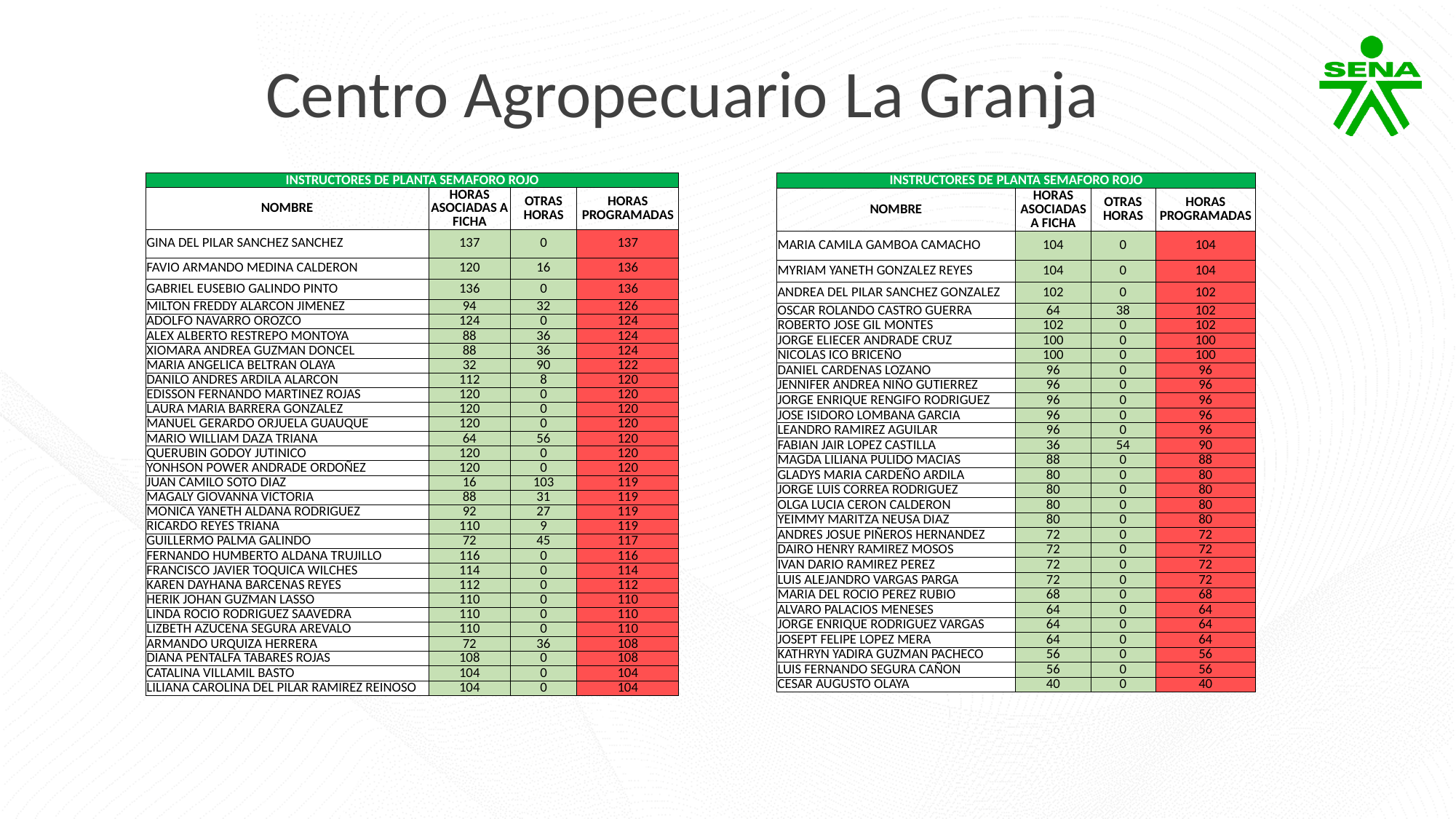

Centro Agropecuario La Granja
| INSTRUCTORES DE PLANTA SEMAFORO ROJO |  |  |  |
| --- | --- | --- | --- |
| NOMBRE | HORAS ASOCIADAS A FICHA | OTRAS HORAS | HORAS PROGRAMADAS |
| GINA DEL PILAR SANCHEZ SANCHEZ | 137 | 0 | 137 |
| FAVIO ARMANDO MEDINA CALDERON | 120 | 16 | 136 |
| GABRIEL EUSEBIO GALINDO PINTO | 136 | 0 | 136 |
| MILTON FREDDY ALARCON JIMENEZ | 94 | 32 | 126 |
| ADOLFO NAVARRO OROZCO | 124 | 0 | 124 |
| ALEX ALBERTO RESTREPO MONTOYA | 88 | 36 | 124 |
| XIOMARA ANDREA GUZMAN DONCEL | 88 | 36 | 124 |
| MARIA ANGELICA BELTRAN OLAYA | 32 | 90 | 122 |
| DANILO ANDRES ARDILA ALARCON | 112 | 8 | 120 |
| EDISSON FERNANDO MARTINEZ ROJAS | 120 | 0 | 120 |
| LAURA MARIA BARRERA GONZALEZ | 120 | 0 | 120 |
| MANUEL GERARDO ORJUELA GUAUQUE | 120 | 0 | 120 |
| MARIO WILLIAM DAZA TRIANA | 64 | 56 | 120 |
| QUERUBIN GODOY JUTINICO | 120 | 0 | 120 |
| YONHSON POWER ANDRADE ORDOÑEZ | 120 | 0 | 120 |
| JUAN CAMILO SOTO DIAZ | 16 | 103 | 119 |
| MAGALY GIOVANNA VICTORIA | 88 | 31 | 119 |
| MONICA YANETH ALDANA RODRIGUEZ | 92 | 27 | 119 |
| RICARDO REYES TRIANA | 110 | 9 | 119 |
| GUILLERMO PALMA GALINDO | 72 | 45 | 117 |
| FERNANDO HUMBERTO ALDANA TRUJILLO | 116 | 0 | 116 |
| FRANCISCO JAVIER TOQUICA WILCHES | 114 | 0 | 114 |
| KAREN DAYHANA BARCENAS REYES | 112 | 0 | 112 |
| HERIK JOHAN GUZMAN LASSO | 110 | 0 | 110 |
| LINDA ROCIO RODRIGUEZ SAAVEDRA | 110 | 0 | 110 |
| LIZBETH AZUCENA SEGURA AREVALO | 110 | 0 | 110 |
| ARMANDO URQUIZA HERRERA | 72 | 36 | 108 |
| DIANA PENTALFA TABARES ROJAS | 108 | 0 | 108 |
| CATALINA VILLAMIL BASTO | 104 | 0 | 104 |
| LILIANA CAROLINA DEL PILAR RAMIREZ REINOSO | 104 | 0 | 104 |
| INSTRUCTORES DE PLANTA SEMAFORO ROJO |  |  |  |
| --- | --- | --- | --- |
| NOMBRE | HORAS ASOCIADAS A FICHA | OTRAS HORAS | HORAS PROGRAMADAS |
| MARIA CAMILA GAMBOA CAMACHO | 104 | 0 | 104 |
| MYRIAM YANETH GONZALEZ REYES | 104 | 0 | 104 |
| ANDREA DEL PILAR SANCHEZ GONZALEZ | 102 | 0 | 102 |
| OSCAR ROLANDO CASTRO GUERRA | 64 | 38 | 102 |
| ROBERTO JOSE GIL MONTES | 102 | 0 | 102 |
| JORGE ELIECER ANDRADE CRUZ | 100 | 0 | 100 |
| NICOLAS ICO BRICEÑO | 100 | 0 | 100 |
| DANIEL CARDENAS LOZANO | 96 | 0 | 96 |
| JENNIFER ANDREA NIÑO GUTIERREZ | 96 | 0 | 96 |
| JORGE ENRIQUE RENGIFO RODRIGUEZ | 96 | 0 | 96 |
| JOSE ISIDORO LOMBANA GARCIA | 96 | 0 | 96 |
| LEANDRO RAMIREZ AGUILAR | 96 | 0 | 96 |
| FABIAN JAIR LOPEZ CASTILLA | 36 | 54 | 90 |
| MAGDA LILIANA PULIDO MACIAS | 88 | 0 | 88 |
| GLADYS MARIA CARDEÑO ARDILA | 80 | 0 | 80 |
| JORGE LUIS CORREA RODRIGUEZ | 80 | 0 | 80 |
| OLGA LUCIA CERON CALDERON | 80 | 0 | 80 |
| YEIMMY MARITZA NEUSA DIAZ | 80 | 0 | 80 |
| ANDRES JOSUE PIÑEROS HERNANDEZ | 72 | 0 | 72 |
| DAIRO HENRY RAMIREZ MOSOS | 72 | 0 | 72 |
| IVAN DARIO RAMIREZ PEREZ | 72 | 0 | 72 |
| LUIS ALEJANDRO VARGAS PARGA | 72 | 0 | 72 |
| MARIA DEL ROCIO PEREZ RUBIO | 68 | 0 | 68 |
| ALVARO PALACIOS MENESES | 64 | 0 | 64 |
| JORGE ENRIQUE RODRIGUEZ VARGAS | 64 | 0 | 64 |
| JOSEPT FELIPE LOPEZ MERA | 64 | 0 | 64 |
| KATHRYN YADIRA GUZMAN PACHECO | 56 | 0 | 56 |
| LUIS FERNANDO SEGURA CAÑON | 56 | 0 | 56 |
| CESAR AUGUSTO OLAYA | 40 | 0 | 40 |